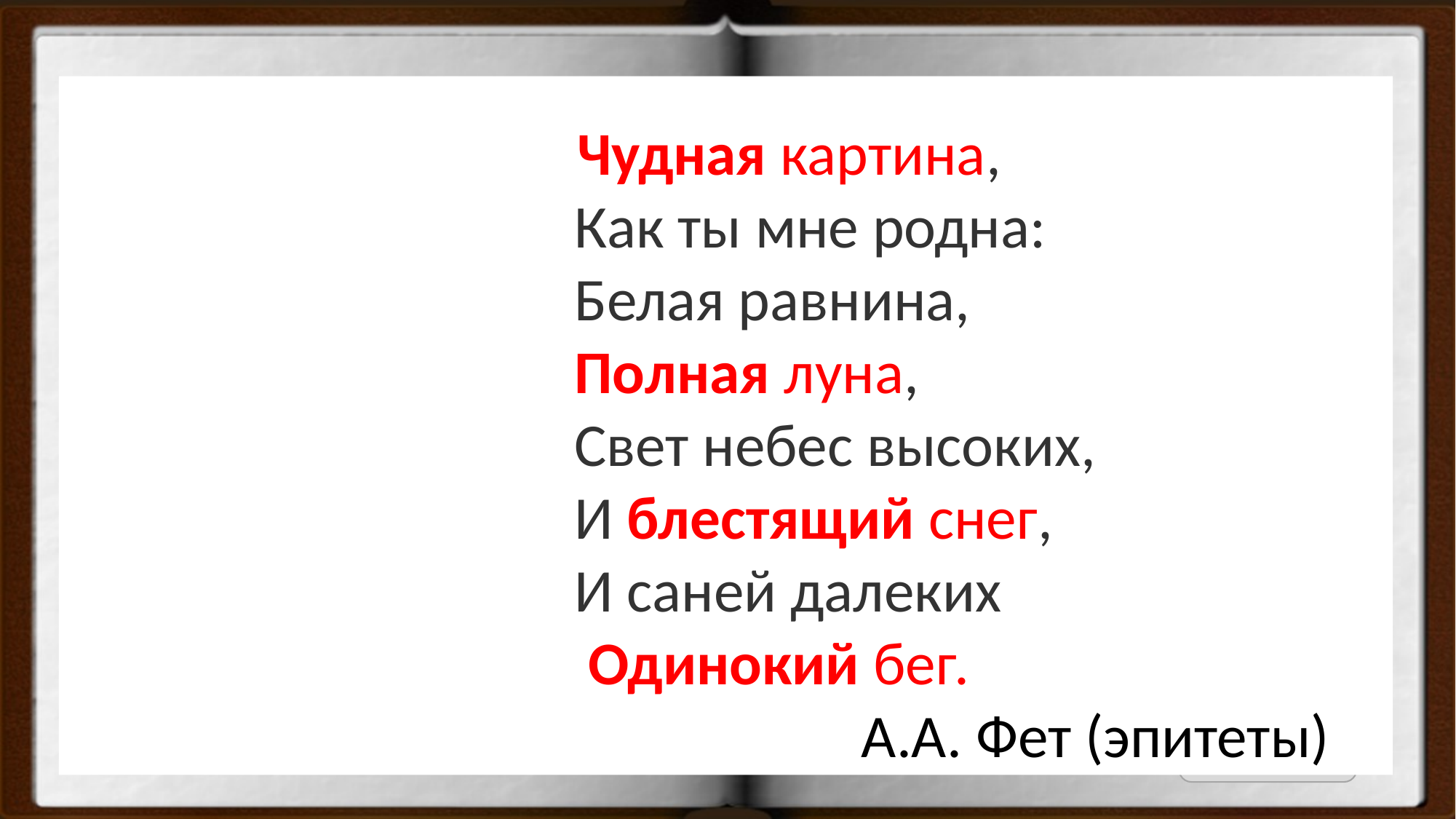

Чудная картина,
                                     Как ты мне родна:
                                     Белая равнина,
                                     Полная луна,
                                     Свет небес высоких,
                                     И блестящий снег,
                                     И саней далеких
                                      Одинокий бег.
                                                          А.А. Фет (эпитеты)
Содержание